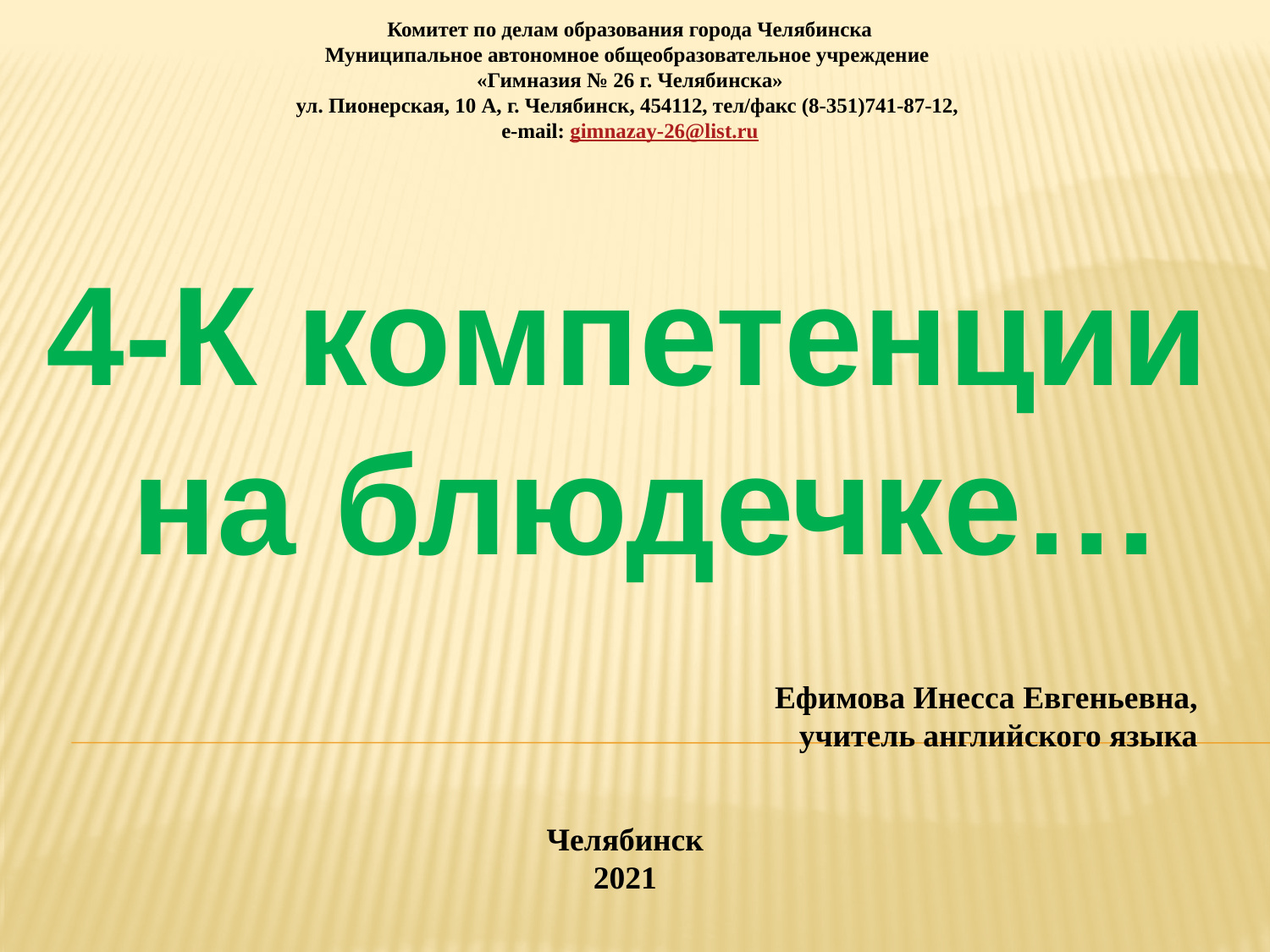

Комитет по делам образования города Челябинска
Муниципальное автономное общеобразовательное учреждение
«Гимназия № 26 г. Челябинска»
ул. Пионерская, 10 А, г. Челябинск, 454112, тел/факс (8-351)741-87-12,
e-mail: gimnazay-26@list.ru

4-К компетенции
на блюдечке…

Ефимова Инесса Евгеньевна,
учитель английского языка
Челябинск
2021